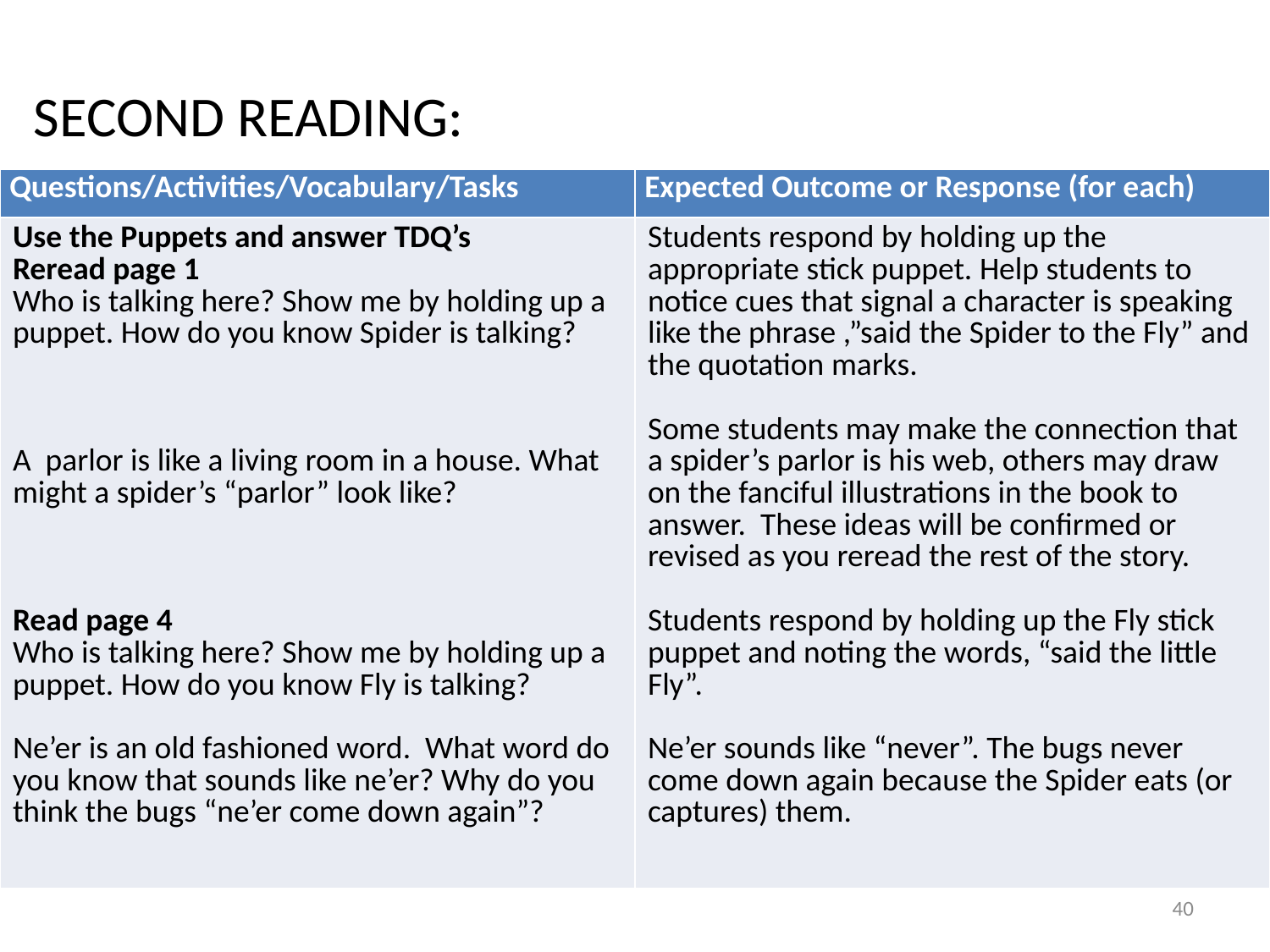

SECOND READING:
| Questions/Activities/Vocabulary/Tasks | Expected Outcome or Response (for each) |
| --- | --- |
| Use the Puppets and answer TDQ’s Reread page 1 Who is talking here? Show me by holding up a puppet. How do you know Spider is talking?     A parlor is like a living room in a house. What might a spider’s “parlor” look like? Read page 4 Who is talking here? Show me by holding up a puppet. How do you know Fly is talking?    Ne’er is an old fashioned word. What word do you know that sounds like ne’er? Why do you think the bugs “ne’er come down again”? | Students respond by holding up the appropriate stick puppet. Help students to notice cues that signal a character is speaking like the phrase ,”said the Spider to the Fly” and the quotation marks.   Some students may make the connection that a spider’s parlor is his web, others may draw on the fanciful illustrations in the book to answer. These ideas will be confirmed or revised as you reread the rest of the story. Students respond by holding up the Fly stick puppet and noting the words, “said the little Fly”.   Ne’er sounds like “never”. The bugs never come down again because the Spider eats (or captures) them. |
40